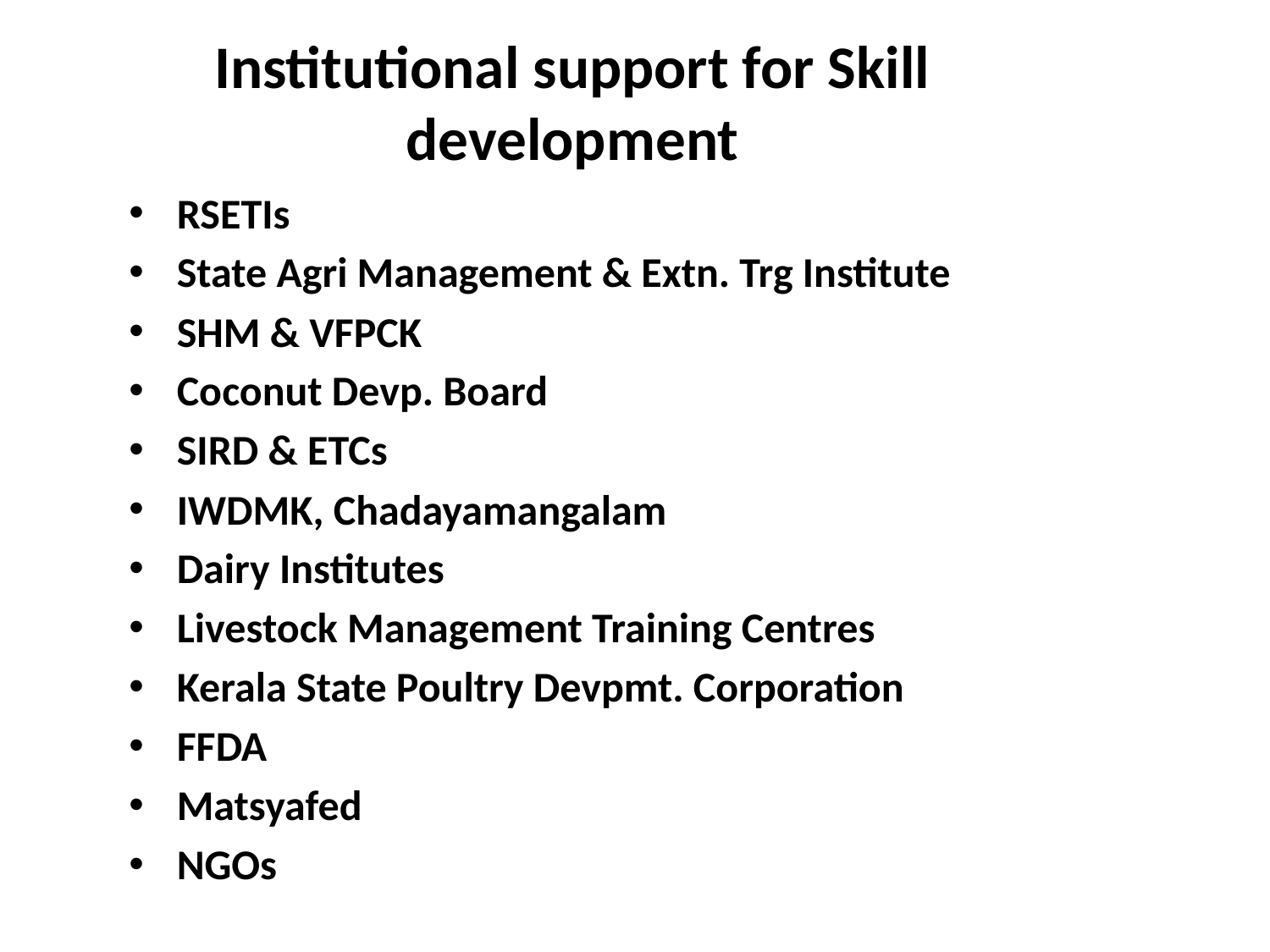

# Institutional support for Skill development
RSETIs
State Agri Management & Extn. Trg Institute
SHM & VFPCK
Coconut Devp. Board
SIRD & ETCs
IWDMK, Chadayamangalam
Dairy Institutes
Livestock Management Training Centres
Kerala State Poultry Devpmt. Corporation
FFDA
Matsyafed
NGOs